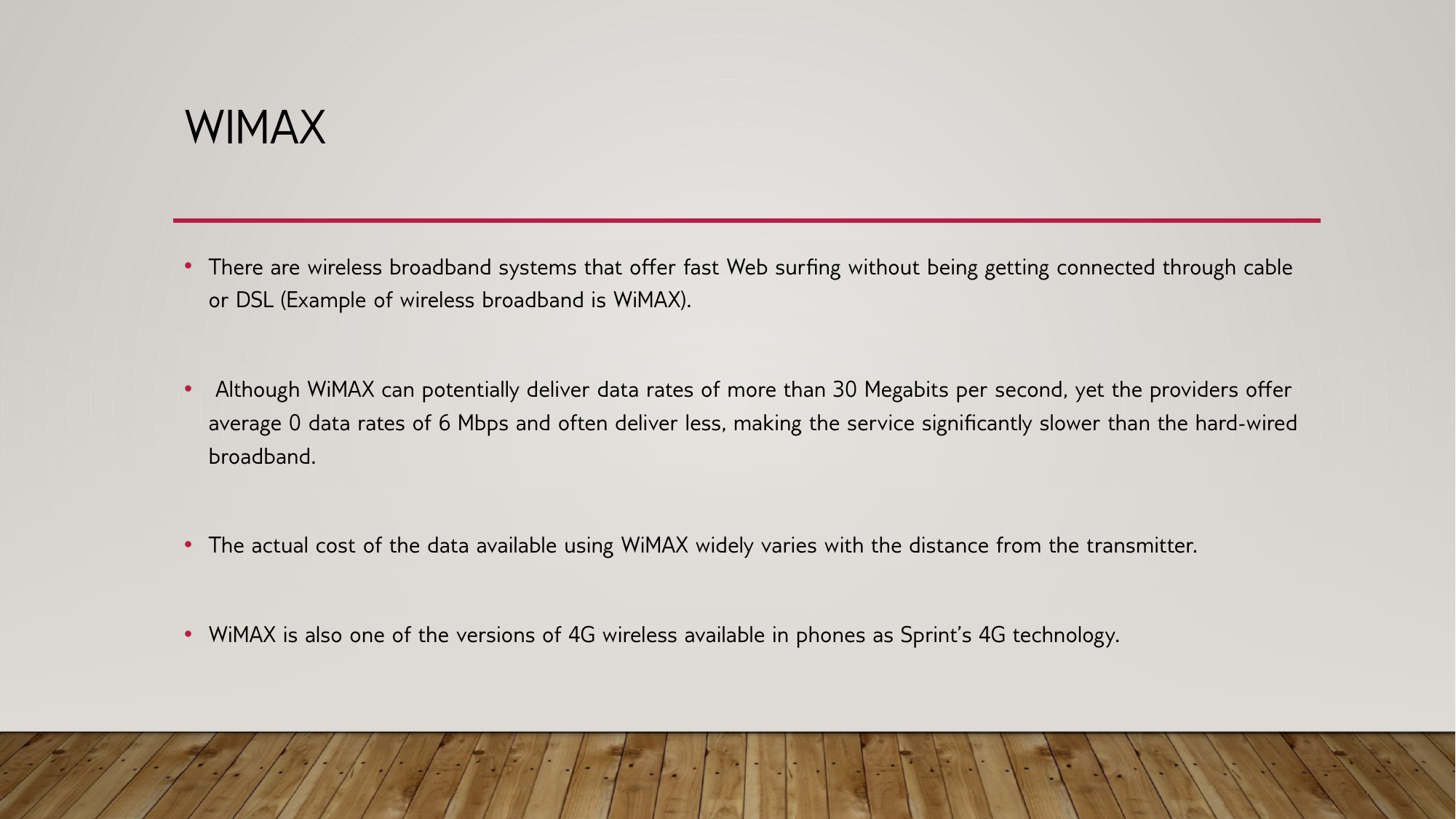

# wimax
There are wireless broadband systems that offer fast Web surfing without being getting connected through cable or DSL (Example of wireless broadband is WiMAX).

 Although WiMAX can potentially deliver data rates of more than 30 Megabits per second, yet the providers offer average 0 data rates of 6 Mbps and often deliver less, making the service significantly slower than the hard-wired broadband.

The actual cost of the data available using WiMAX widely varies with the distance from the transmitter.

WiMAX is also one of the versions of 4G wireless available in phones as Sprint’s 4G technology.